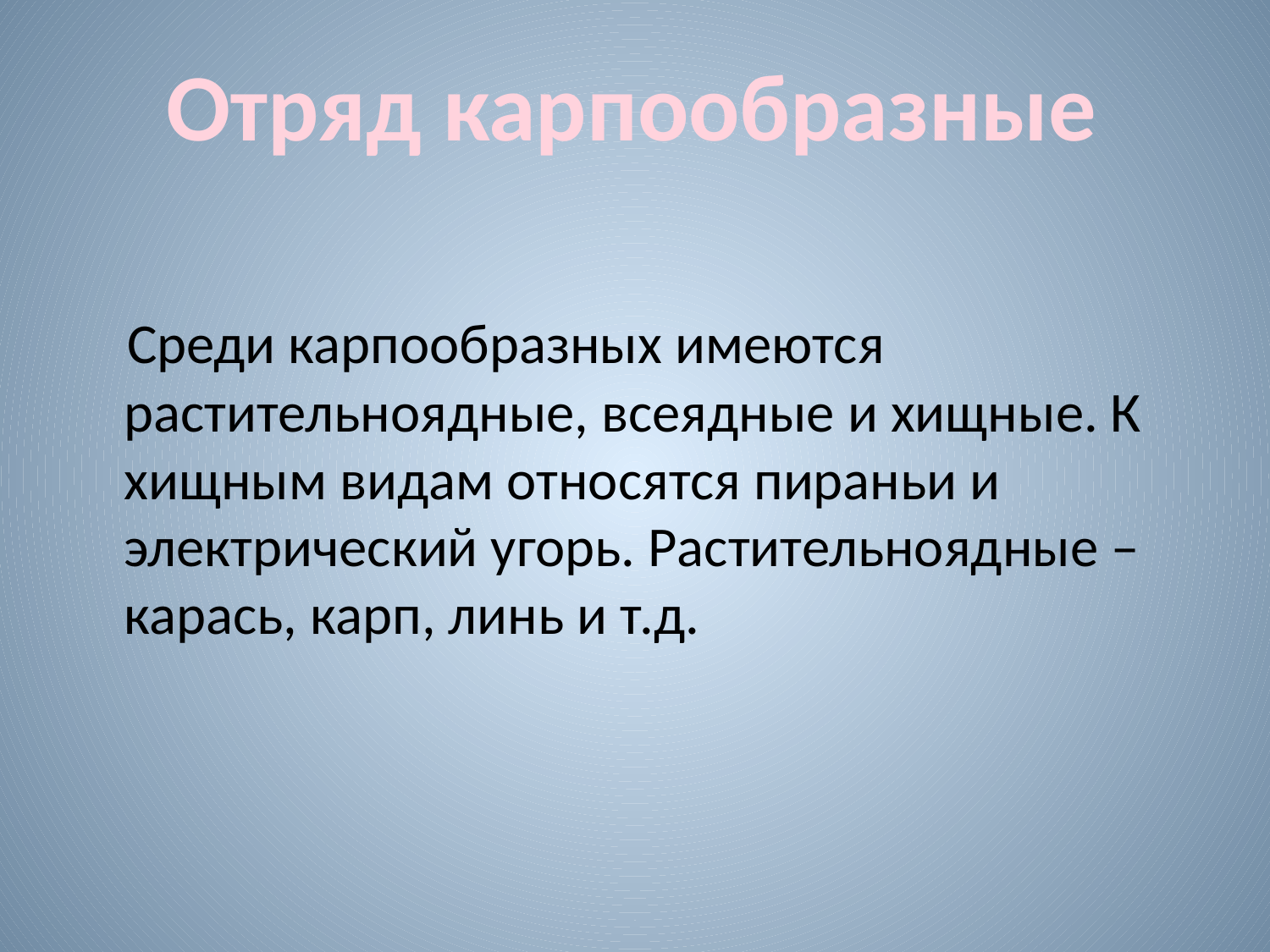

Отряд карпообразные

    Среди карпообразных имеются растительноядные, всеядные и хищные. К хищным видам относятся пираньи и электрический угорь. Растительноядные – карась, карп, линь и т.д.